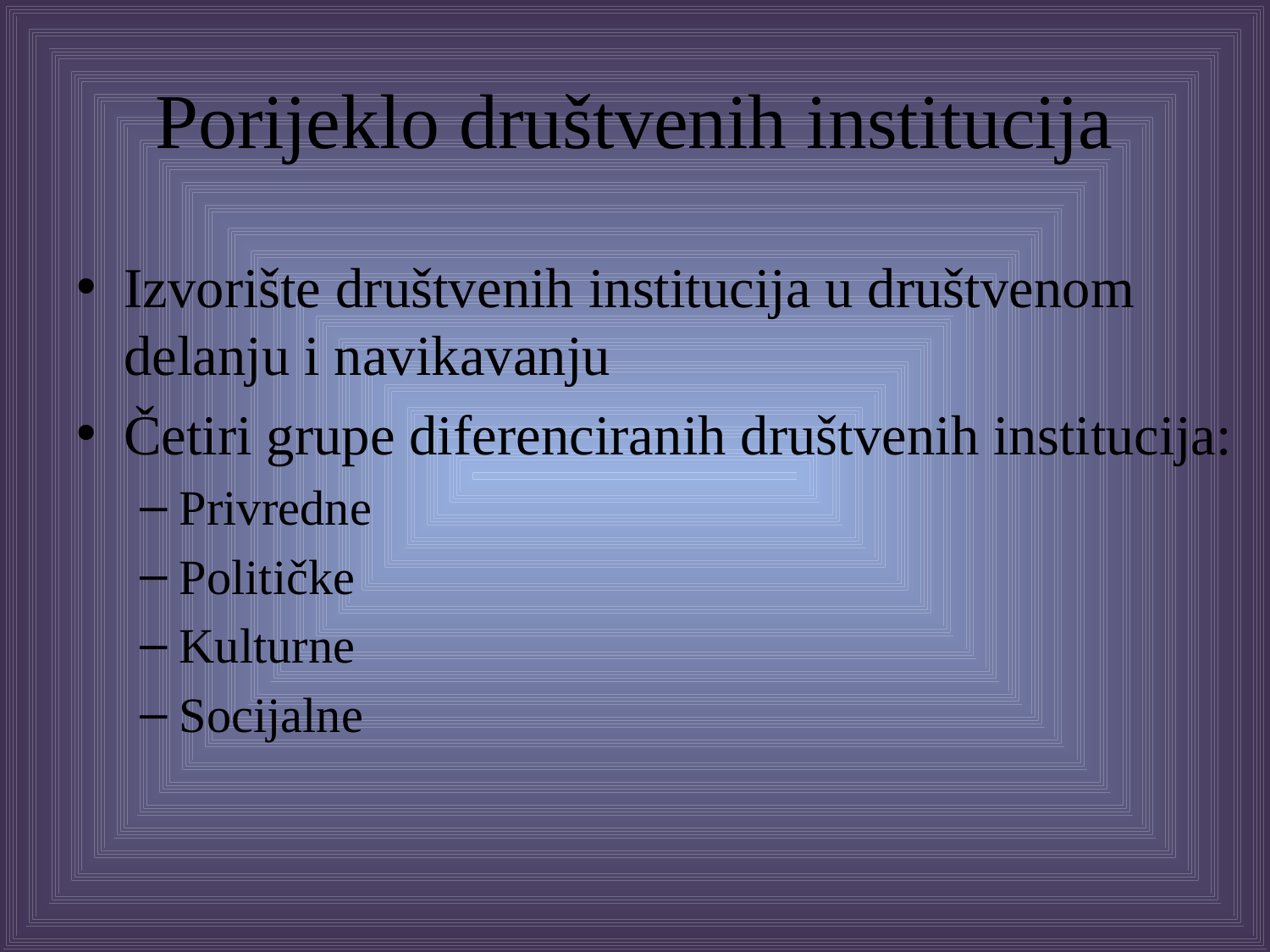

# Porijeklo društvenih institucija
Izvorište društvenih institucija u društvenom delanju i navikavanju
Četiri grupe diferenciranih društvenih institucija:
Privredne
Političke
Kulturne
Socijalne